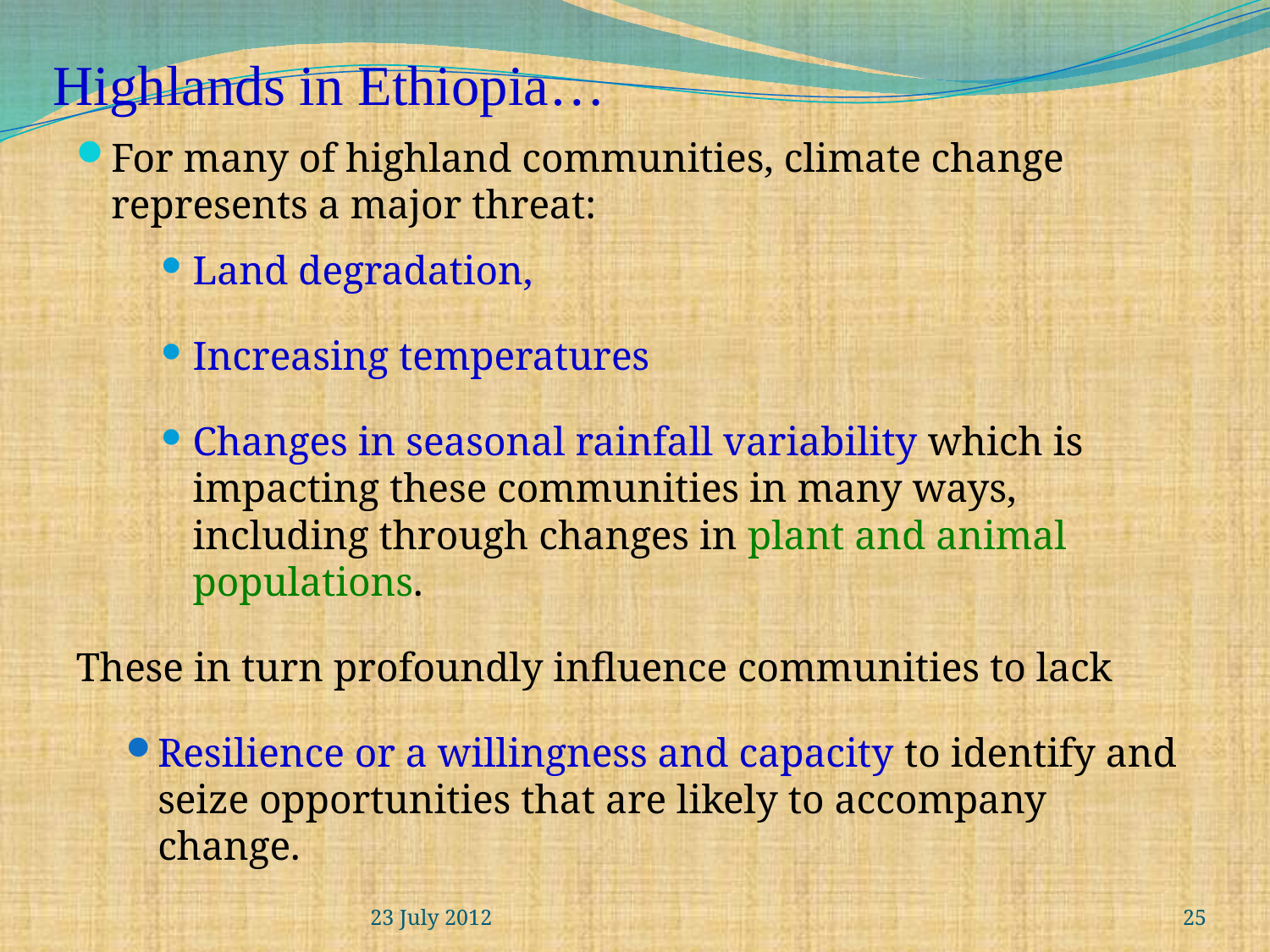

# Highlands in Ethiopia…
For many of highland communities, climate change represents a major threat:
Land degradation,
Increasing temperatures
Changes in seasonal rainfall variability which is impacting these communities in many ways, including through changes in plant and animal populations.
These in turn profoundly influence communities to lack
Resilience or a willingness and capacity to identify and seize opportunities that are likely to accompany change.

23 July 2012
25